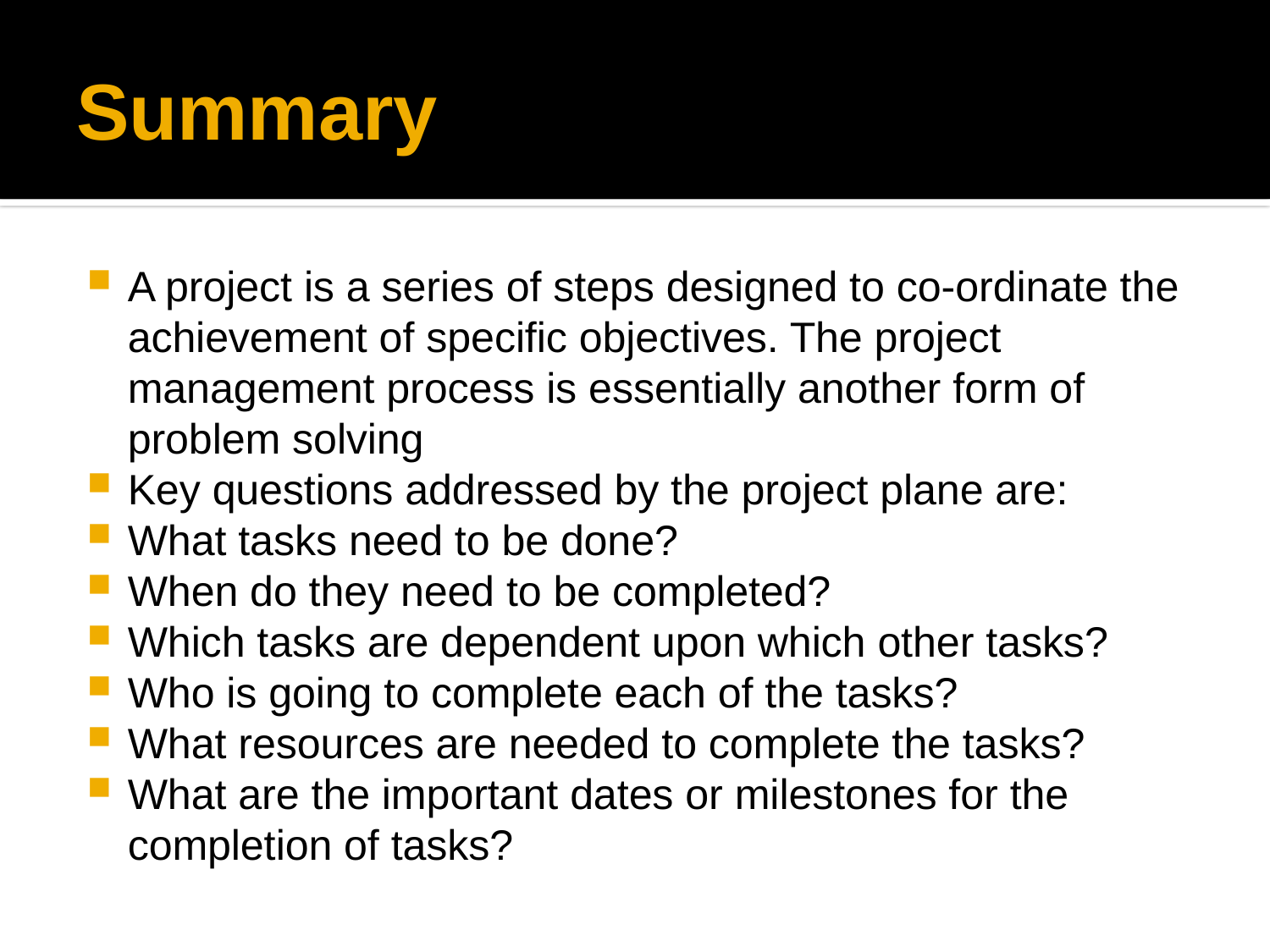

# Summary
A project is a series of steps designed to co-ordinate the achievement of specific objectives. The project management process is essentially another form of problem solving
Key questions addressed by the project plane are:
What tasks need to be done?
When do they need to be completed?
Which tasks are dependent upon which other tasks?
Who is going to complete each of the tasks?
What resources are needed to complete the tasks?
What are the important dates or milestones for the completion of tasks?